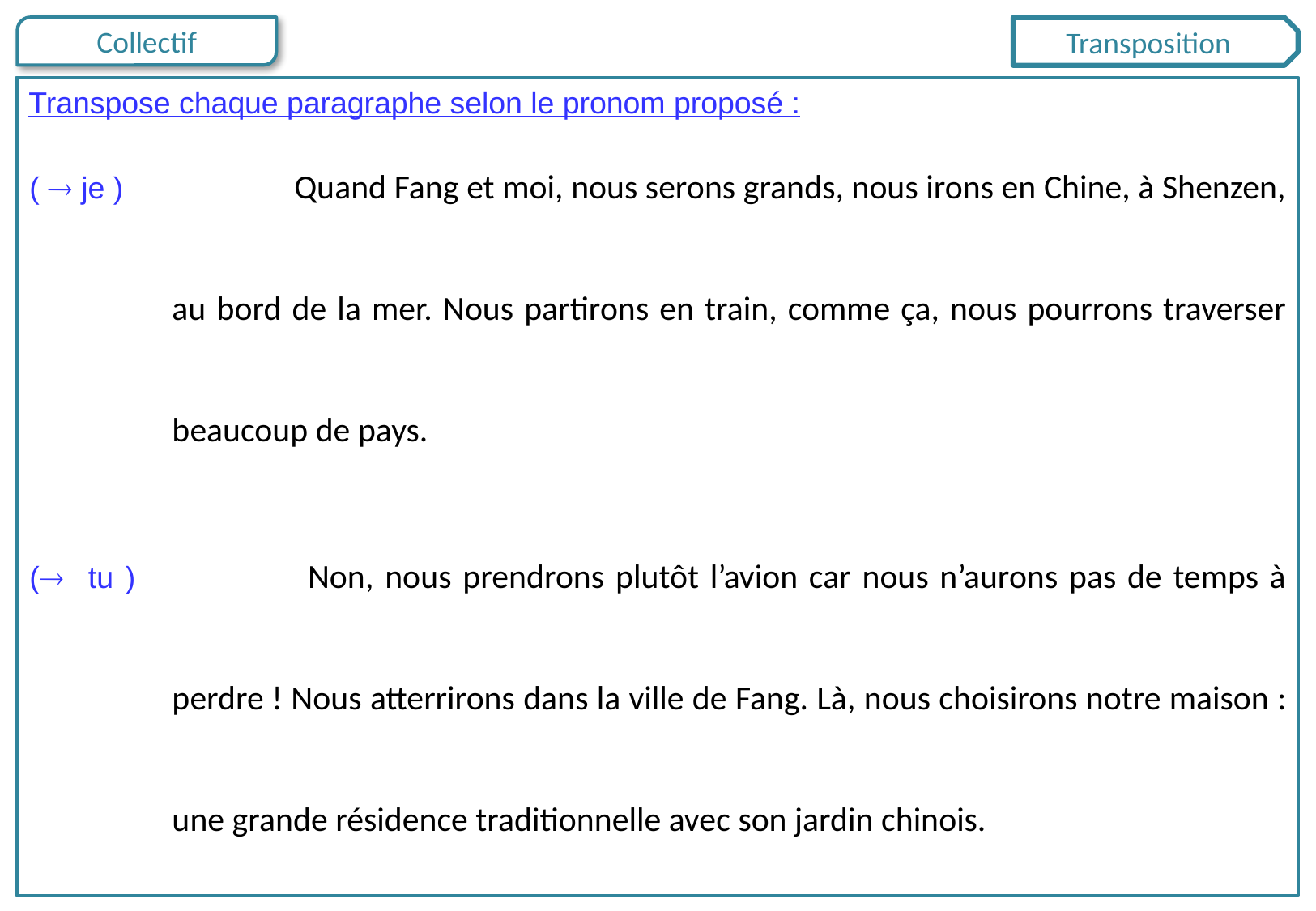

Transposition
Transpose chaque paragraphe selon le pronom proposé :
( → je ) 		Quand Fang et moi, nous serons grands, nous irons en Chine, à Shenzen, au bord de la mer. Nous partirons en train, comme ça, nous pourrons traverser beaucoup de pays.
(→  tu ) 		Non, nous prendrons plutôt l’avion car nous n’aurons pas de temps à perdre ! Nous atterrirons dans la ville de Fang. Là, nous choisirons notre maison : une grande résidence traditionnelle avec son jardin chinois.